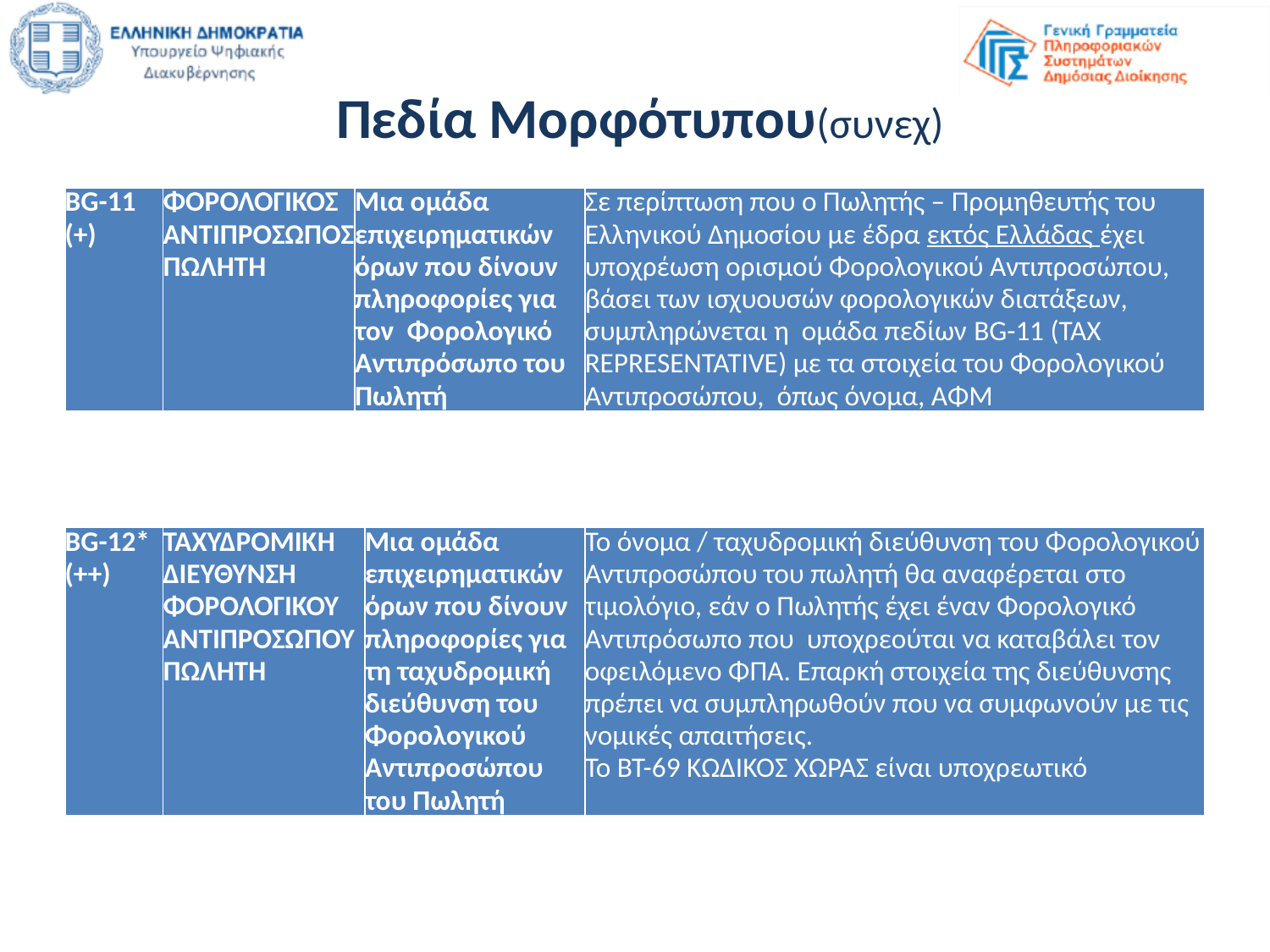

Πεδία Μορφότυπου(συνεχ)
| BG-11 (+) | ΦΟΡΟΛΟΓΙΚΟΣ ΑΝΤΙΠΡΟΣΩΠΟΣ ΠΩΛΗΤΗ | Μια ομάδα επιχειρηματικών όρων που δίνουν πληροφορίες για τον Φορολογικό Αντιπρόσωπο του Πωλητή | Σε περίπτωση που ο Πωλητής – Προμηθευτής του Ελληνικού Δημοσίου με έδρα εκτός Ελλάδας έχει υποχρέωση ορισμού Φορολογικού Αντιπροσώπου, βάσει των ισχυουσών φορολογικών διατάξεων, συμπληρώνεται η ομάδα πεδίων BG-11 (TAX REPRESENTATIVE) με τα στοιχεία του Φορολογικού Αντιπροσώπου, όπως όνομα, ΑΦΜ |
| --- | --- | --- | --- |
| BG-12\* (++) | ΤΑΧΥΔΡΟΜΙΚΗ ΔΙΕΥΘΥΝΣΗ ΦΟΡΟΛΟΓΙΚΟΥ ΑΝΤΙΠΡΟΣΩΠΟΥ ΠΩΛΗΤΗ | Μια ομάδα επιχειρηματικών όρων που δίνουν πληροφορίες για τη ταχυδρομική διεύθυνση του Φορολογικού Αντιπροσώπου του Πωλητή | Το όνομα / ταχυδρομική διεύθυνση του Φορολογικού Αντιπροσώπου του πωλητή θα αναφέρεται στο τιμολόγιο, εάν ο Πωλητής έχει έναν Φορολογικό Αντιπρόσωπο που υποχρεούται να καταβάλει τον οφειλόμενο ΦΠΑ. Επαρκή στοιχεία της διεύθυνσης πρέπει να συμπληρωθούν που να συμφωνούν με τις νομικές απαιτήσεις. To BT-69 ΚΩΔΙΚΟΣ ΧΩΡΑΣ είναι υποχρεωτικό |
| --- | --- | --- | --- |